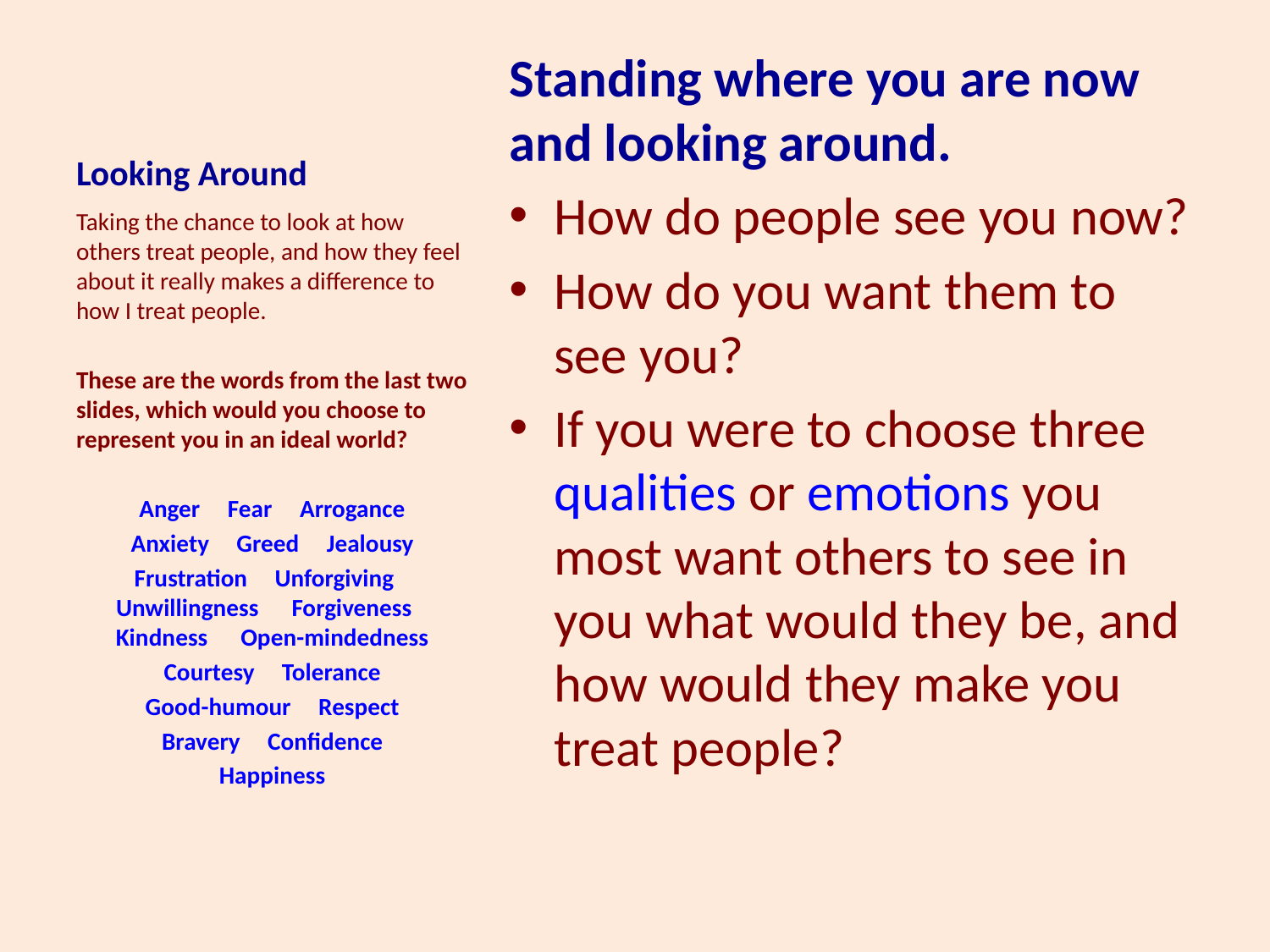

# Looking Around
Standing where you are now and looking around.
How do people see you now?
How do you want them to see you?
If you were to choose three qualities or emotions you most want others to see in you what would they be, and how would they make you treat people?
Taking the chance to look at how others treat people, and how they feel about it really makes a difference to how I treat people.

These are the words from the last two slides, which would you choose to represent you in an ideal world?

Anger     Fear     Arrogance
Anxiety     Greed     Jealousy
Frustration     Unforgiving    Unwillingness      Forgiveness    Kindness      Open-mindedness
Courtesy     Tolerance
Good-humour     Respect
Bravery     Confidence
Happiness